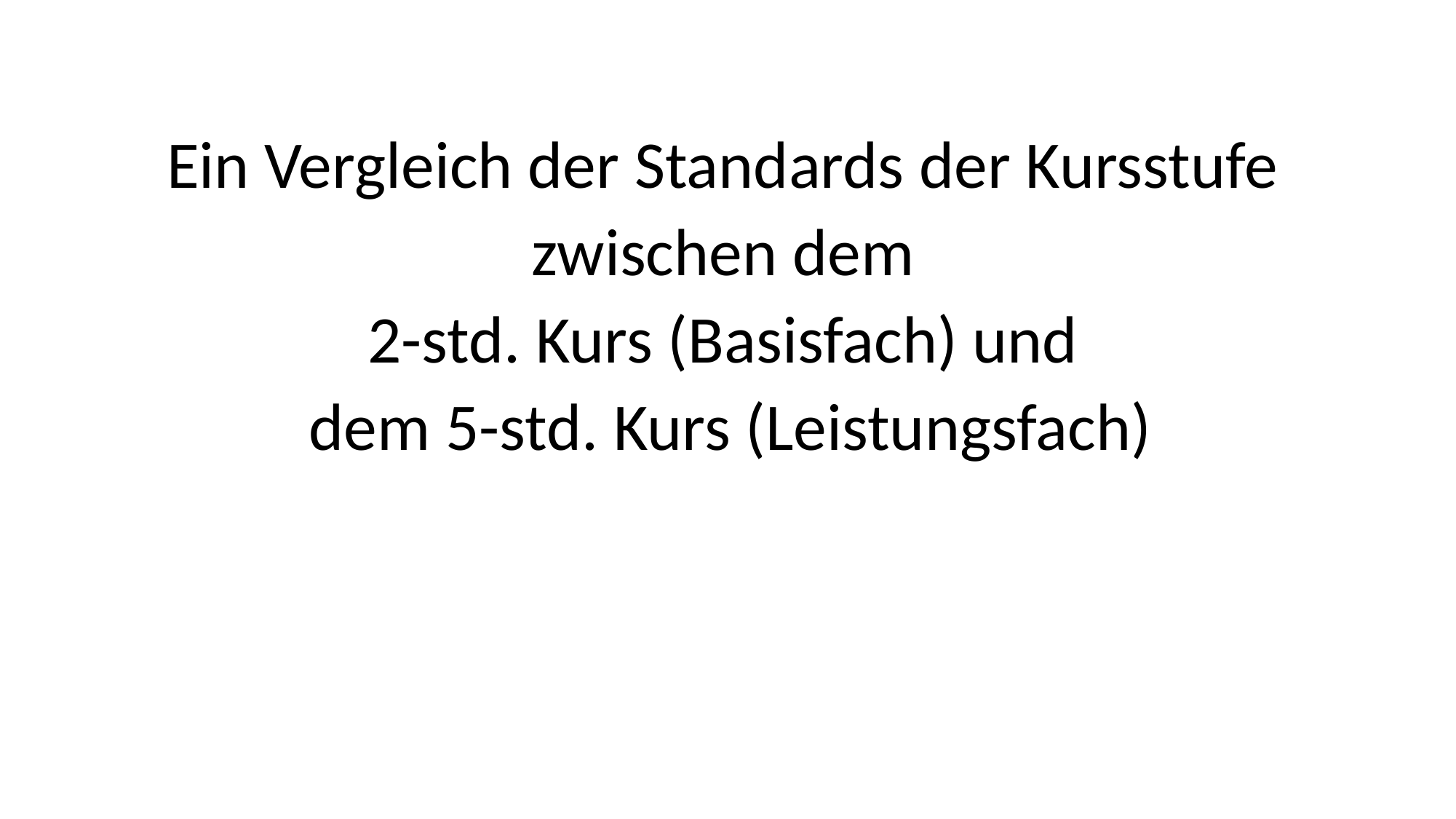

Ein Vergleich der Standards der Kursstufe
zwischen dem
2-std. Kurs (Basisfach) und
dem 5-std. Kurs (Leistungsfach)